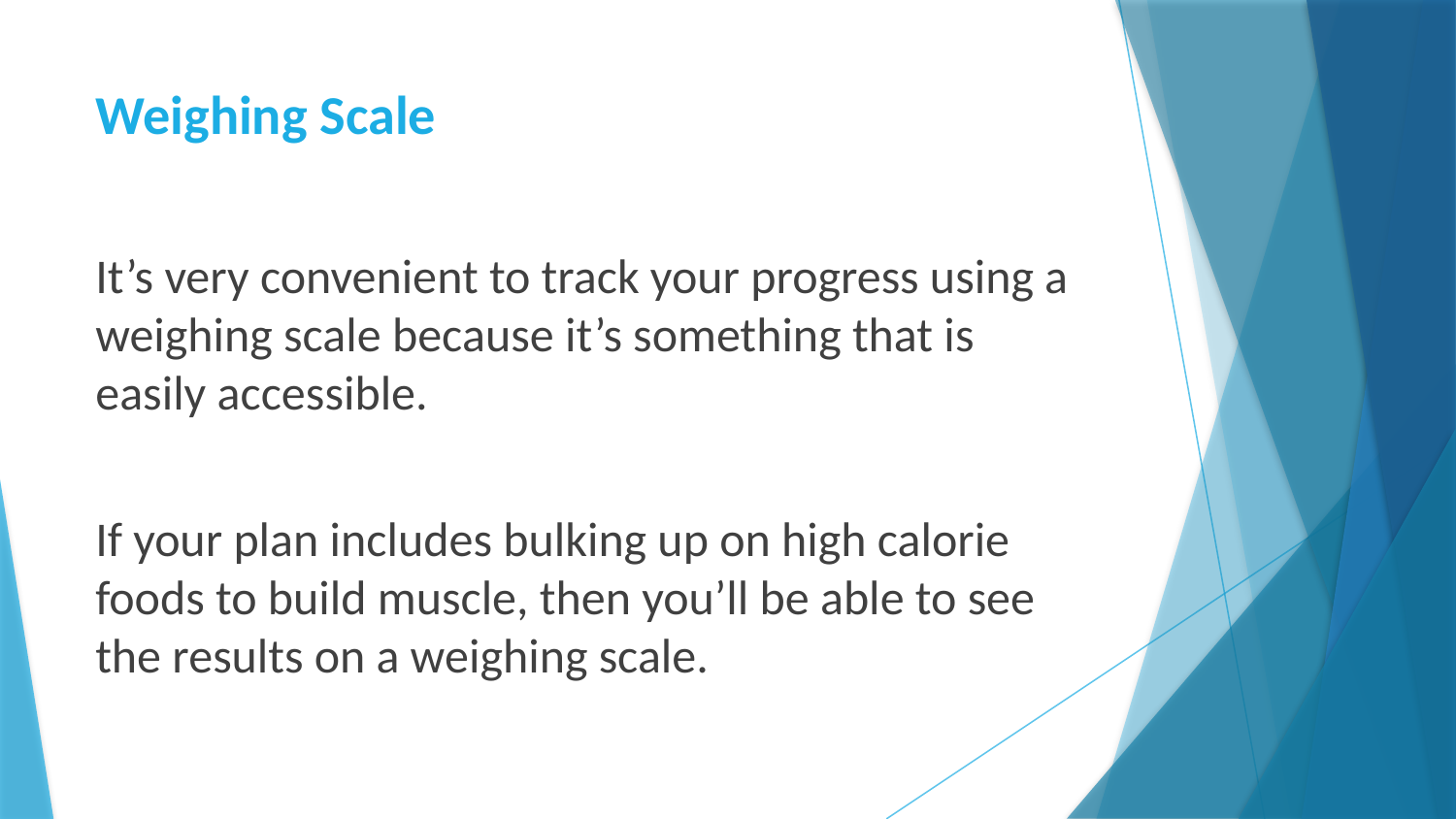

# Weighing Scale
It’s very convenient to track your progress using a weighing scale because it’s something that is easily accessible.

If your plan includes bulking up on high calorie foods to build muscle, then you’ll be able to see the results on a weighing scale.